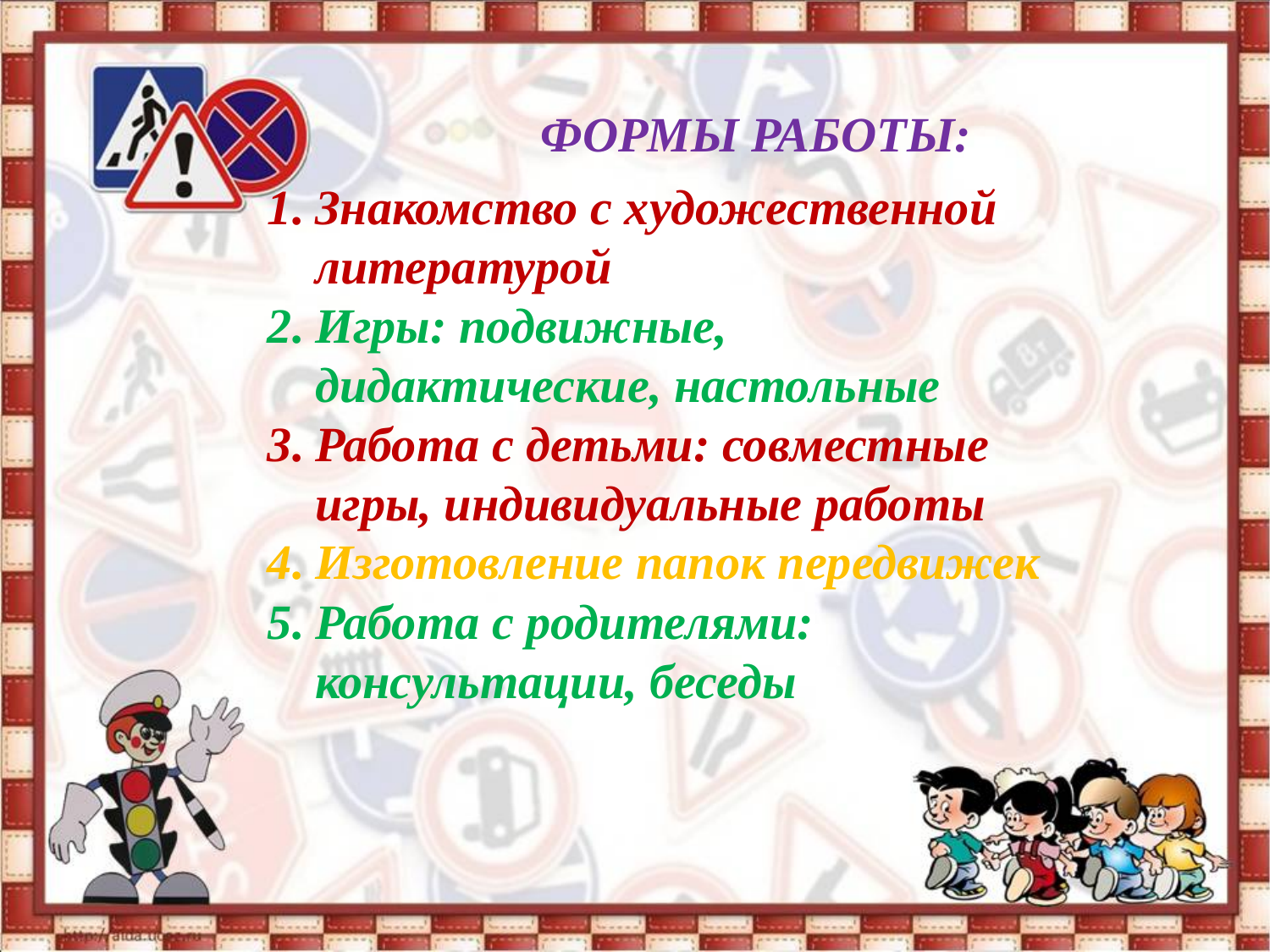

ФОРМЫ РАБОТЫ:
Знакомство с художественной литературой
Игры: подвижные, дидактические, настольные
Работа с детьми: совместные игры, индивидуальные работы
Изготовление папок передвижек
Работа с родителями: консультации, беседы

#